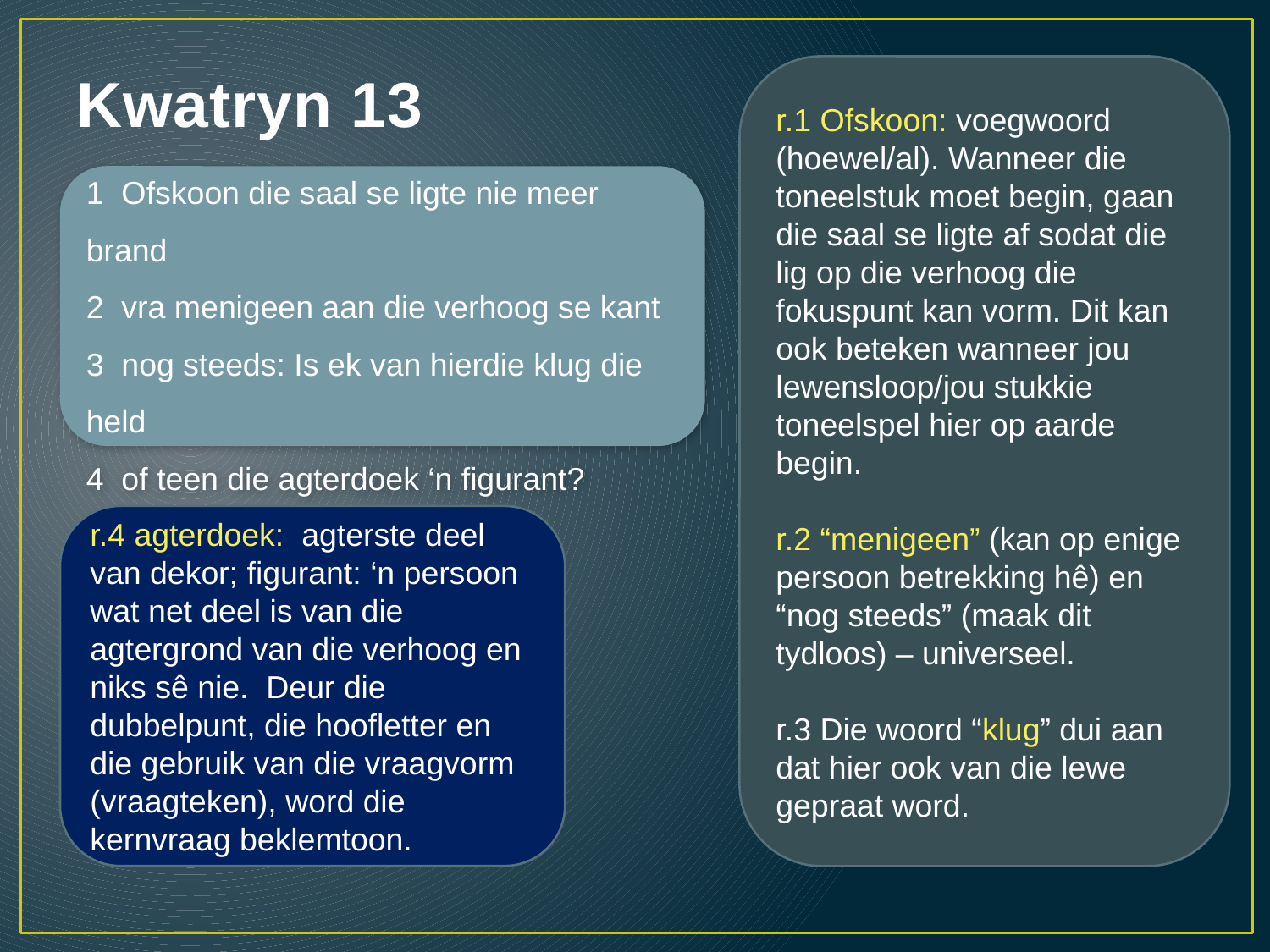

# Kwatryn 13
r.1 Ofskoon: voegwoord (hoewel/al). Wanneer die toneelstuk moet begin, gaan die saal se ligte af sodat die lig op die verhoog die fokuspunt kan vorm. Dit kan ook beteken wanneer jou lewensloop/jou stukkie toneelspel hier op aarde begin.

r.2 “menigeen” (kan op enige persoon betrekking hê) en “nog steeds” (maak dit tydloos) – universeel.

r.3 Die woord “klug” dui aan dat hier ook van die lewe gepraat word.

1  Ofskoon die saal se ligte nie meer brand
2  vra menigeen aan die verhoog se kant
3  nog steeds: Is ek van hierdie klug die held
4  of teen die agterdoek ‘n figurant?
r.4 agterdoek:  agterste deel van dekor; figurant: ‘n persoon wat net deel is van die agtergrond van die verhoog en niks sê nie.  Deur die dubbelpunt, die hoofletter en die gebruik van die vraagvorm (vraagteken), word die kernvraag beklemtoon.